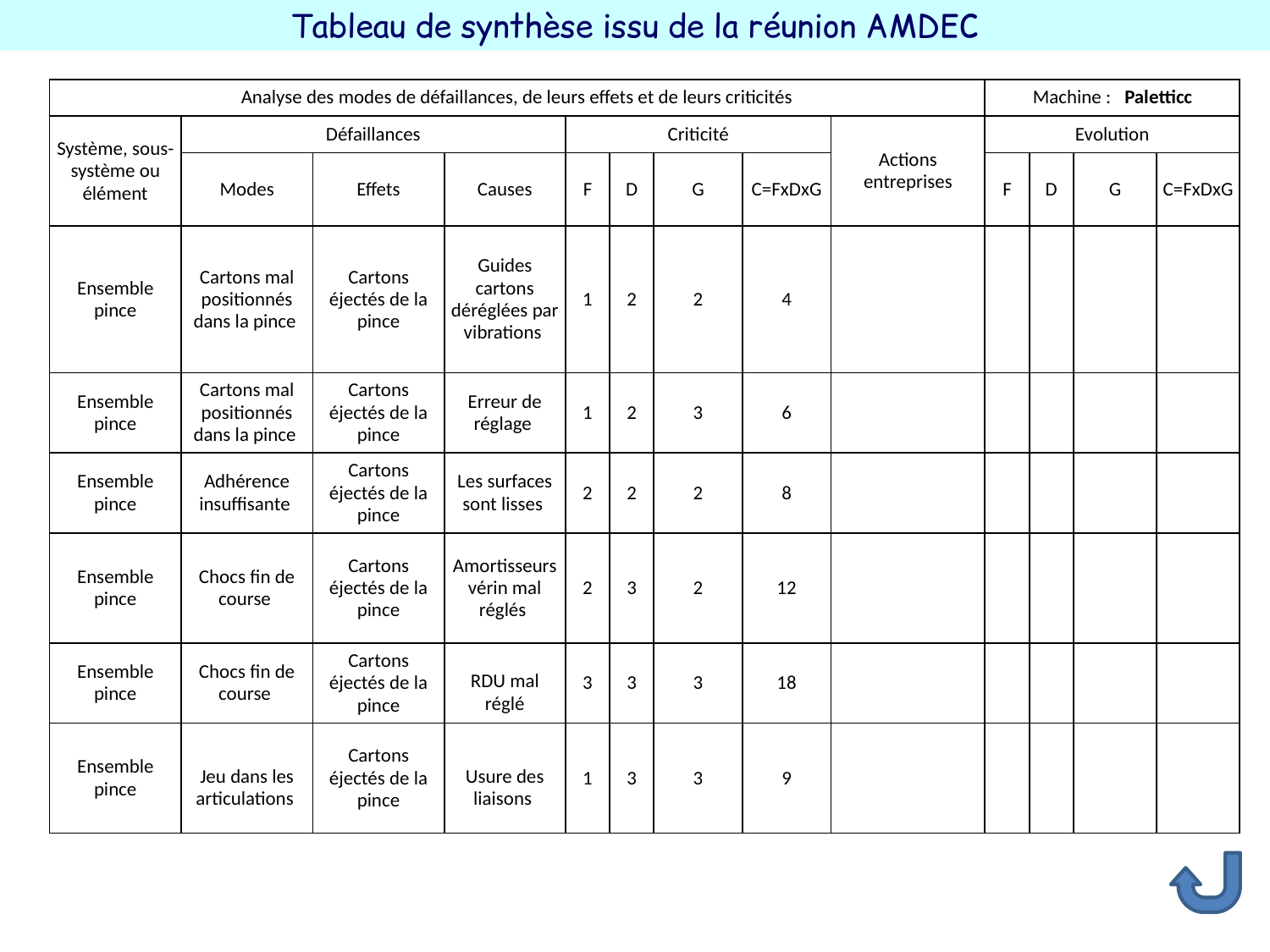

Tableau de synthèse issu de la réunion AMDEC
| Analyse des modes de défaillances, de leurs effets et de leurs criticités |  |  |  |  |  |  |  |  | Machine : Paletticc |  |  |  |
| --- | --- | --- | --- | --- | --- | --- | --- | --- | --- | --- | --- | --- |
| Système, sous-système ou élément | Défaillances |  |  | Criticité |  |  |  | Actions entreprises | Evolution |  |  |  |
|  | Modes | Effets | Causes | F | D | G | C=FxDxG |  | F | D | G | C=FxDxG |
| Ensemble pince | Cartons mal positionnés dans la pince | Cartons éjectés de la pince | Guides cartons déréglées par vibrations | 1 | 2 | 2 | 4 |  |  |  |  |  |
| Ensemble pince | Cartons mal positionnés dans la pince | Cartons éjectés de la pince | Erreur de réglage | 1 | 2 | 3 | 6 |  |  |  |  |  |
| Ensemble pince | Adhérence insuffisante | Cartons éjectés de la pince | Les surfaces sont lisses | 2 | 2 | 2 | 8 |  |  |  |  |  |
| Ensemble pince | Chocs fin de course | Cartons éjectés de la pince | Amortisseurs vérin mal réglés | 2 | 3 | 2 | 12 |  |  |  |  |  |
| Ensemble pince | Chocs fin de course | Cartons éjectés de la pince | RDU mal réglé | 3 | 3 | 3 | 18 |  |  |  |  |  |
| Ensemble pince | Jeu dans les articulations | Cartons éjectés de la pince | Usure des liaisons | 1 | 3 | 3 | 9 |  |  |  |  |  |